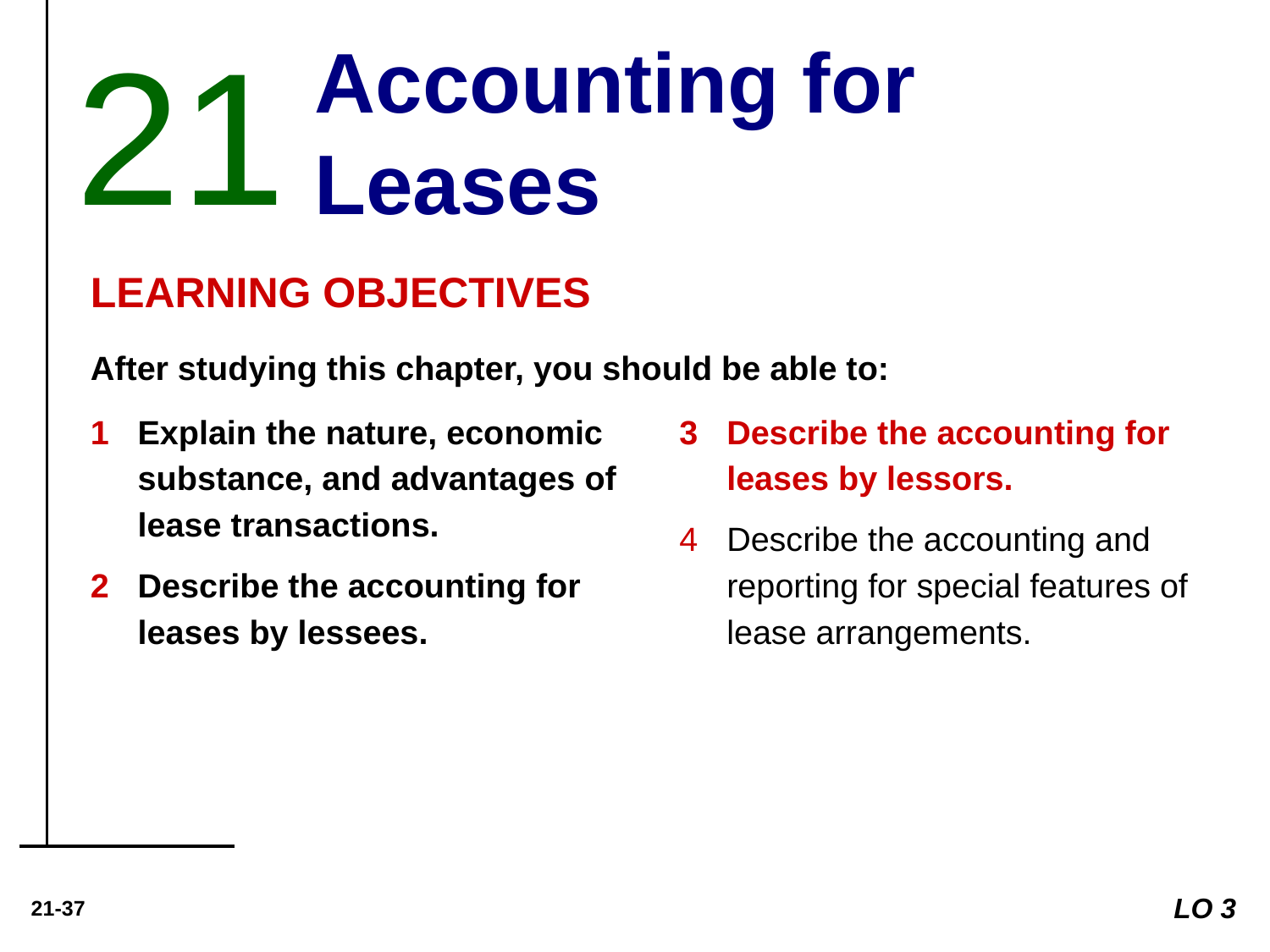

21
Accounting for Leases
LEARNING OBJECTIVES
After studying this chapter, you should be able to:
Explain the nature, economic substance, and advantages of lease transactions.
Describe the accounting for leases by lessees.
Describe the accounting for leases by lessors.
Describe the accounting and reporting for special features of lease arrangements.
LO 3